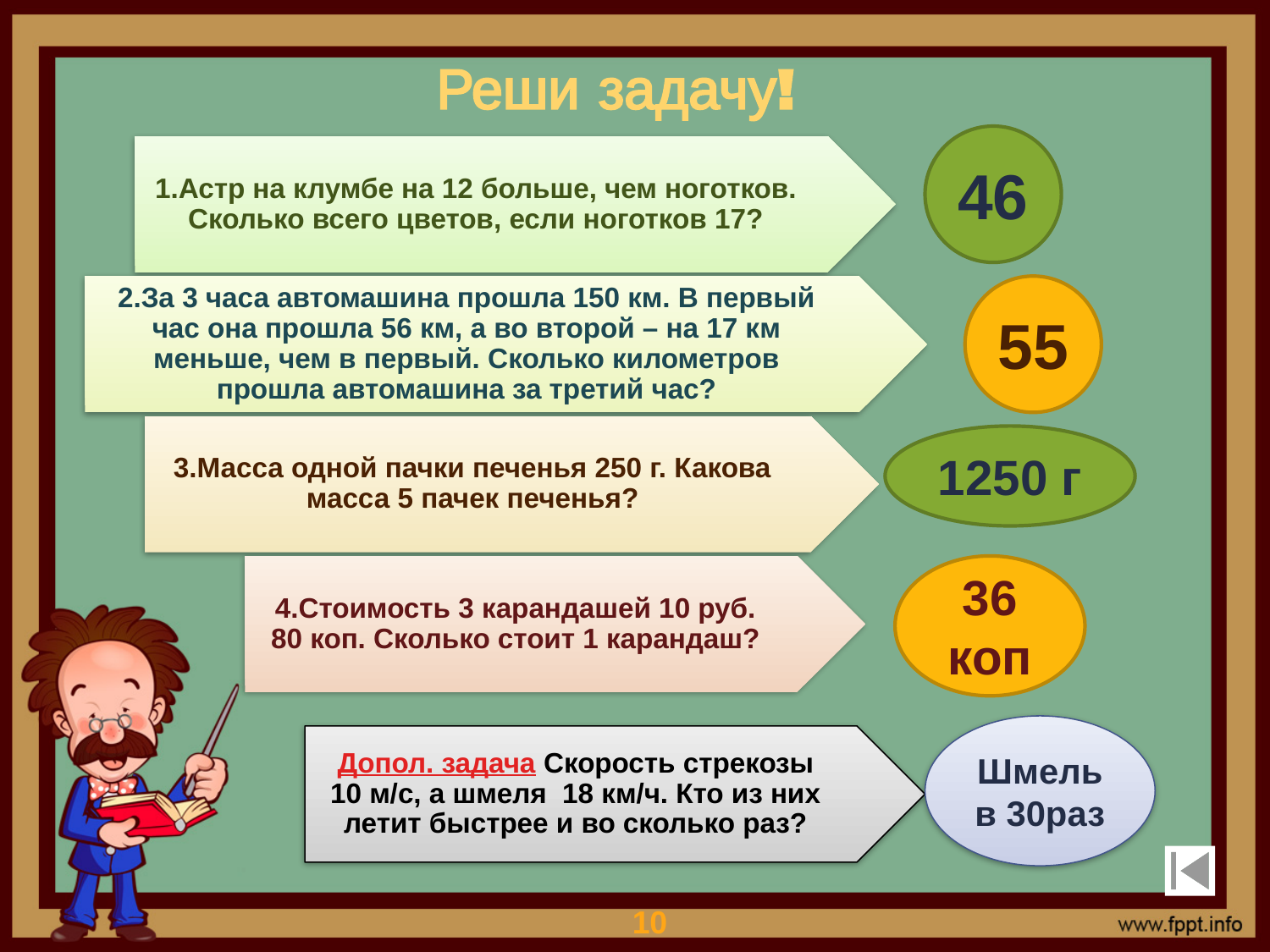

Реши задачу!
46
1.Астр на клумбе на 12 больше, чем ноготков. Сколько всего цветов, если ноготков 17?
2.За 3 часа автомашина прошла 150 км. В первый час она прошла 56 км, а во второй – на 17 км меньше, чем в первый. Сколько километров прошла автомашина за третий час?
55
3.Масса одной пачки печенья 250 г. Какова масса 5 пачек печенья?
1250 г
4.Стоимость 3 карандашей 10 руб. 80 коп. Сколько стоит 1 карандаш?
36 коп
Шмель в 30раз
Допол. задача Скорость стрекозы 10 м/с, а шмеля  18 км/ч. Кто из них летит быстрее и во сколько раз?

10